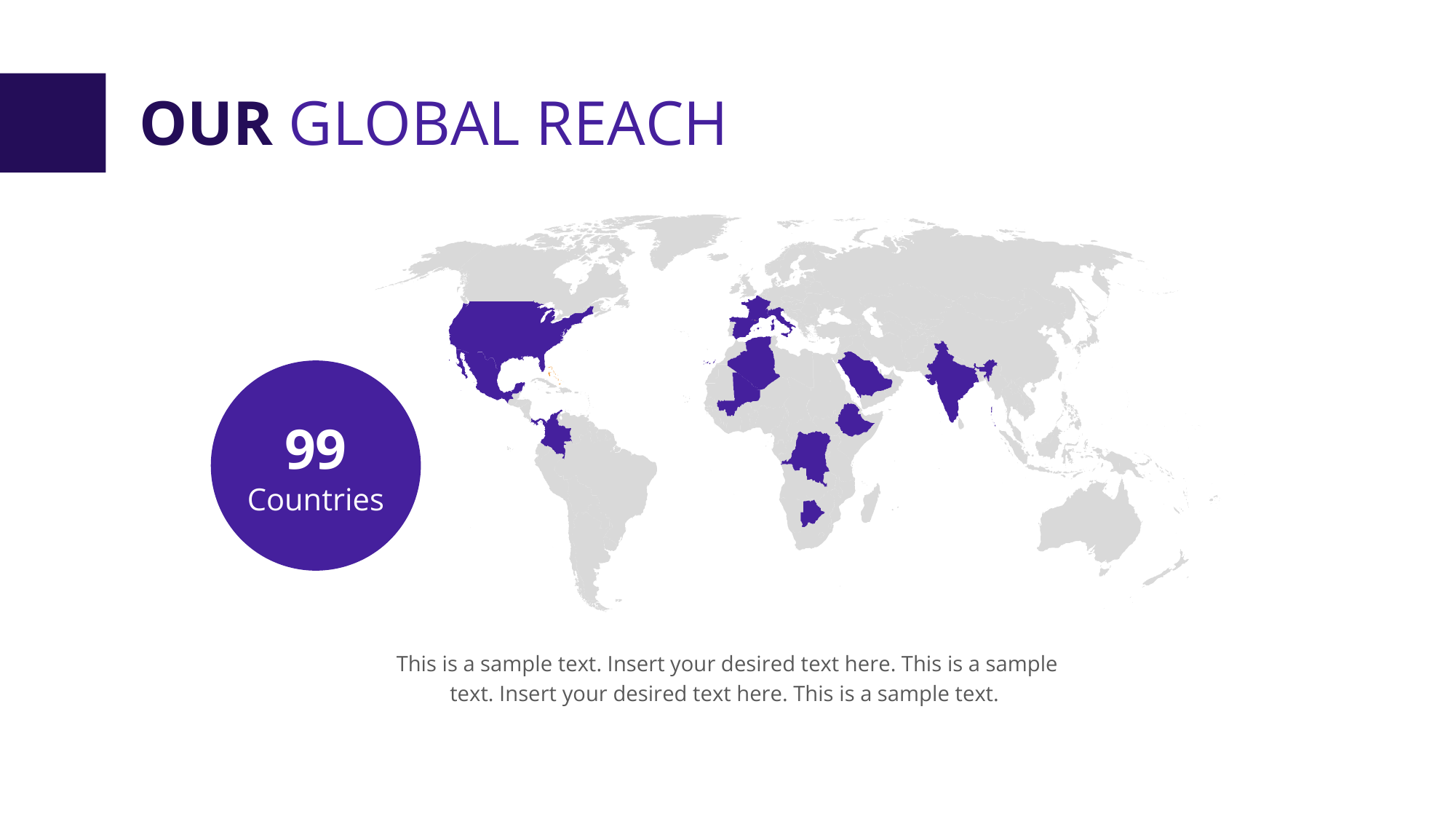

# OUR GLOBAL REACH

99
Countries
This is a sample text. Insert your desired text here. This is a sample text. Insert your desired text here. This is a sample text.